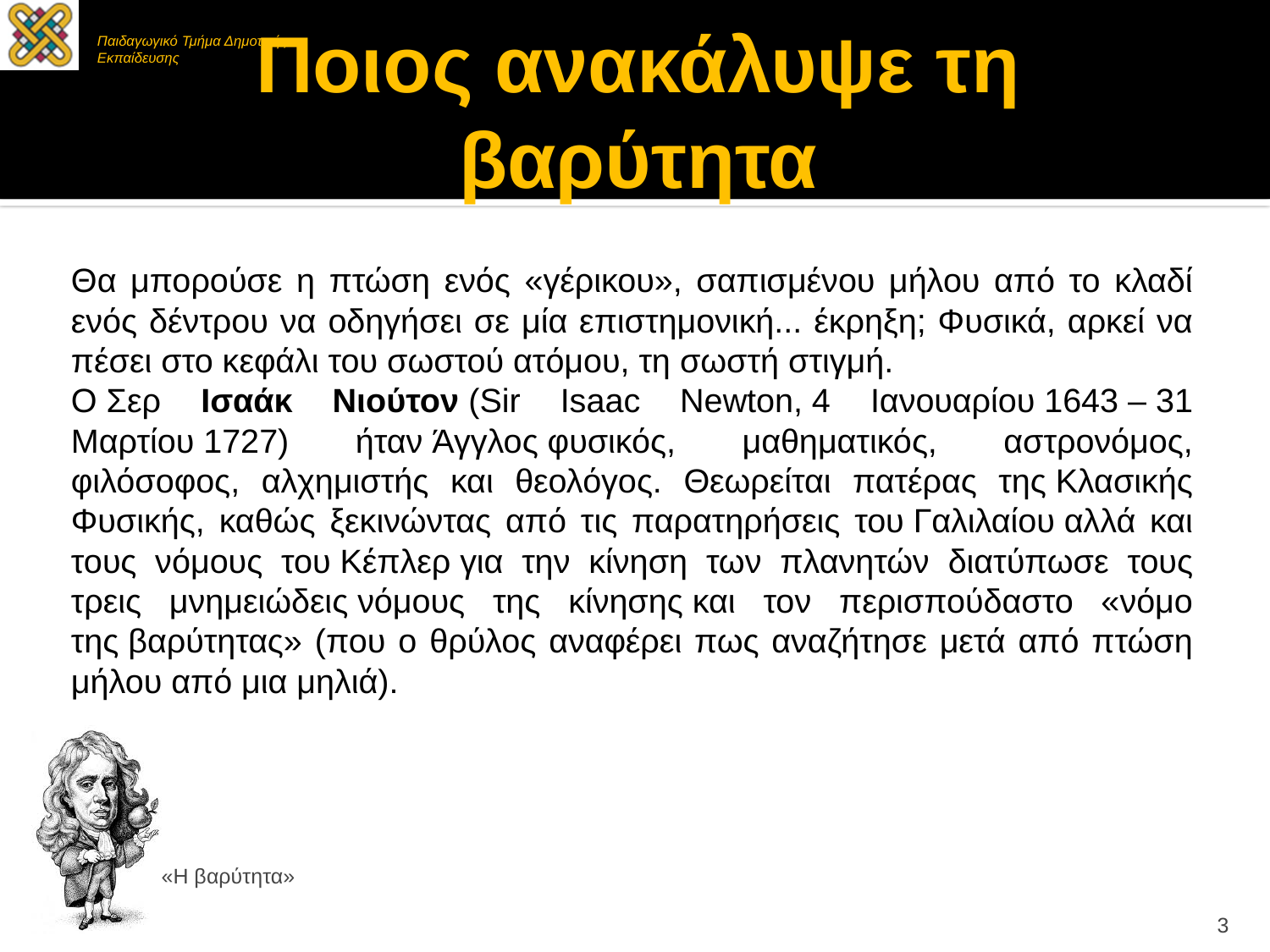

# Ποιος ανακάλυψε τη βαρύτητα
Θα μπορούσε η πτώση ενός «γέρικου», σαπισμένου μήλου από το κλαδί ενός δέντρου να οδηγήσει σε μία επιστημονική... έκρηξη; Φυσικά, αρκεί να πέσει στο κεφάλι του σωστού ατόμου, τη σωστή στιγμή.
Ο Σερ Ισαάκ Νιούτον (Sir Isaac Newton, 4 Ιανουαρίου 1643 – 31 Μαρτίου 1727) ήταν Άγγλος φυσικός, μαθηματικός, αστρονόμος, φιλόσοφος, αλχημιστής και θεολόγος. Θεωρείται πατέρας της Κλασικής Φυσικής, καθώς ξεκινώντας από τις παρατηρήσεις του Γαλιλαίου αλλά και τους νόμους του Κέπλερ για την κίνηση των πλανητών διατύπωσε τους τρεις μνημειώδεις νόμους της κίνησης και τον περισπούδαστο «νόμο της βαρύτητας» (που ο θρύλος αναφέρει πως αναζήτησε μετά από πτώση μήλου από μια μηλιά).

«Η βαρύτητα»

3